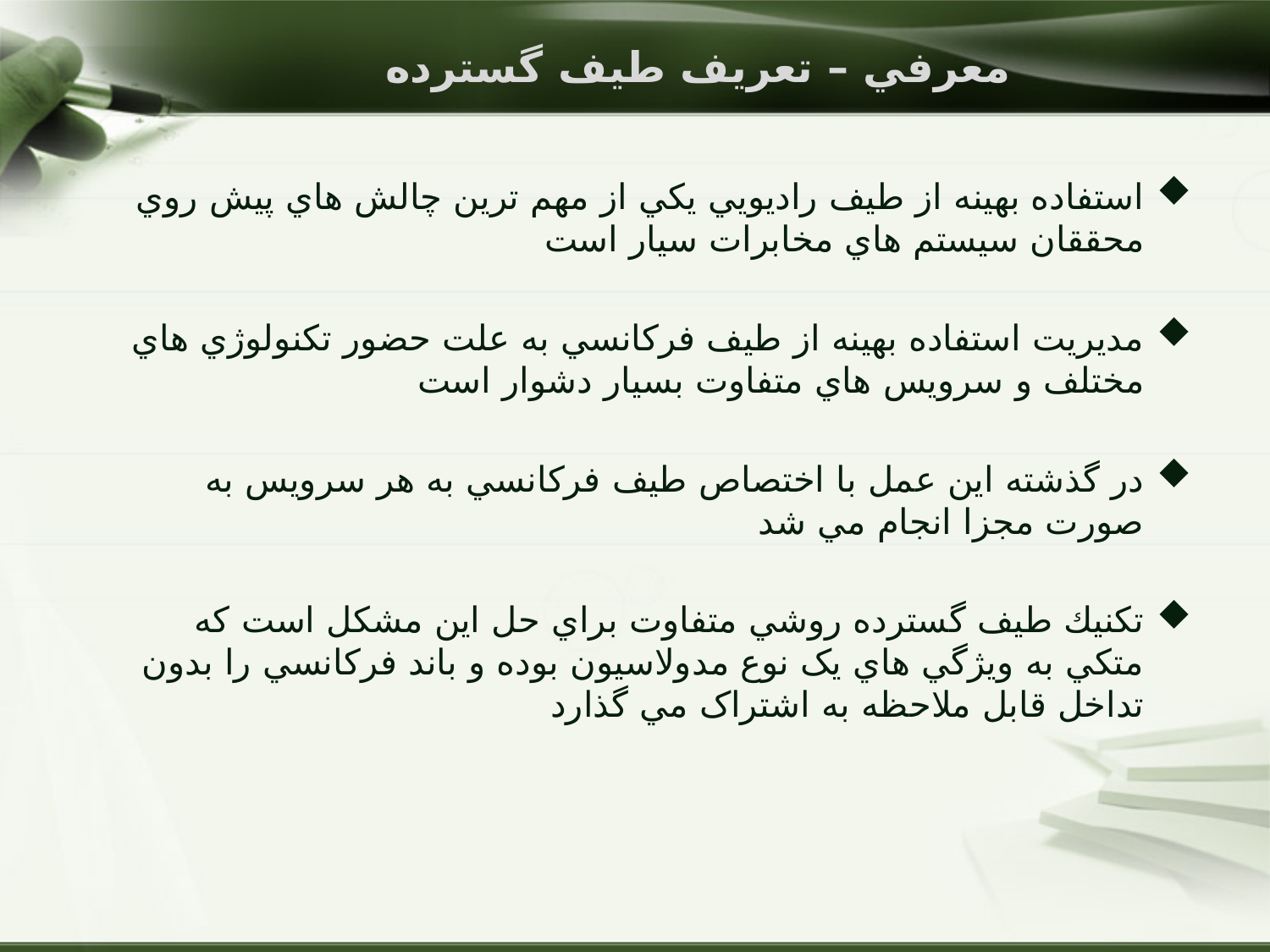

# معرفي – تعريف طيف گسترده
استفاده بهينه از طيف راديويي يكي از مهم ترين چالش هاي پيش روي محققان سيستم هاي مخابرات سيار است

مديريت استفاده بهينه از طيف فرکانسي به علت حضور تکنولوژي هاي مختلف و سرويس هاي متفاوت بسيار دشوار است

در گذشته اين عمل با اختصاص طيف فرکانسي به هر سرويس به صورت مجزا انجام مي شد

تكنيك طيف گسترده روشي متفاوت براي حل اين مشکل است که متکي به ويژگي هاي يک نوع مدولاسيون بوده و باند فرکانسي را بدون تداخل قابل ملاحظه به اشتراک مي گذارد